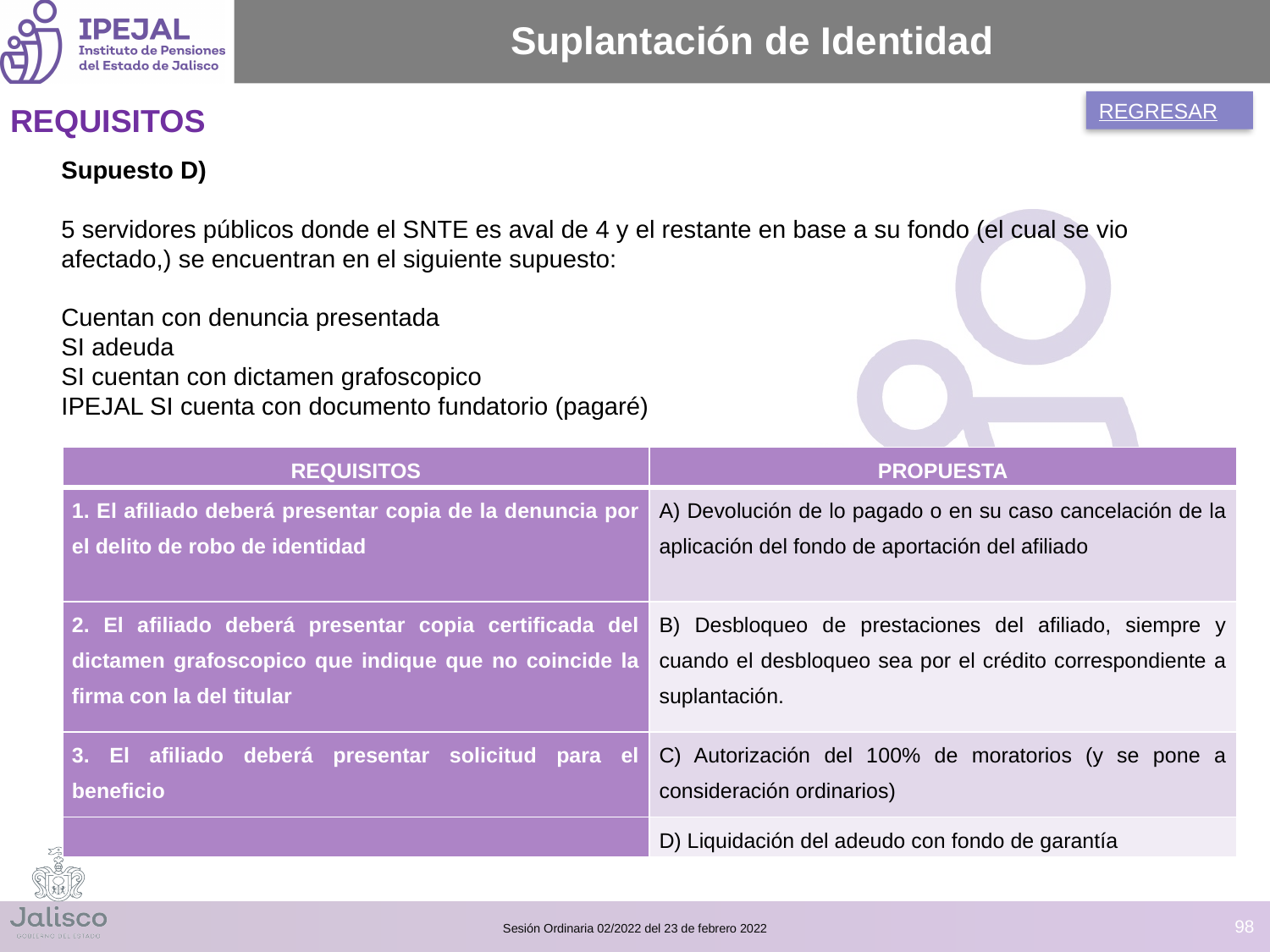

# Suplantación de Identidad
REGRESAR
REQUISITOS
Supuesto D)

5 servidores públicos donde el SNTE es aval de 4 y el restante en base a su fondo (el cual se vio afectado,) se encuentran en el siguiente supuesto:

Cuentan con denuncia presentada
SI adeuda
SI cuentan con dictamen grafoscopico
IPEJAL SI cuenta con documento fundatorio (pagaré)

| REQUISITOS | PROPUESTA |
| --- | --- |
| 1. El afiliado deberá presentar copia de la denuncia por el delito de robo de identidad | A) Devolución de lo pagado o en su caso cancelación de la aplicación del fondo de aportación del afiliado |
| 2. El afiliado deberá presentar copia certificada del dictamen grafoscopico que indique que no coincide la firma con la del titular | B) Desbloqueo de prestaciones del afiliado, siempre y cuando el desbloqueo sea por el crédito correspondiente a suplantación. |
| 3. El afiliado deberá presentar solicitud para el beneficio | C) Autorización del 100% de moratorios (y se pone a consideración ordinarios) |
|  | D) Liquidación del adeudo con fondo de garantía |
98
Sesión Ordinaria 02/2022 del 23 de febrero 2022